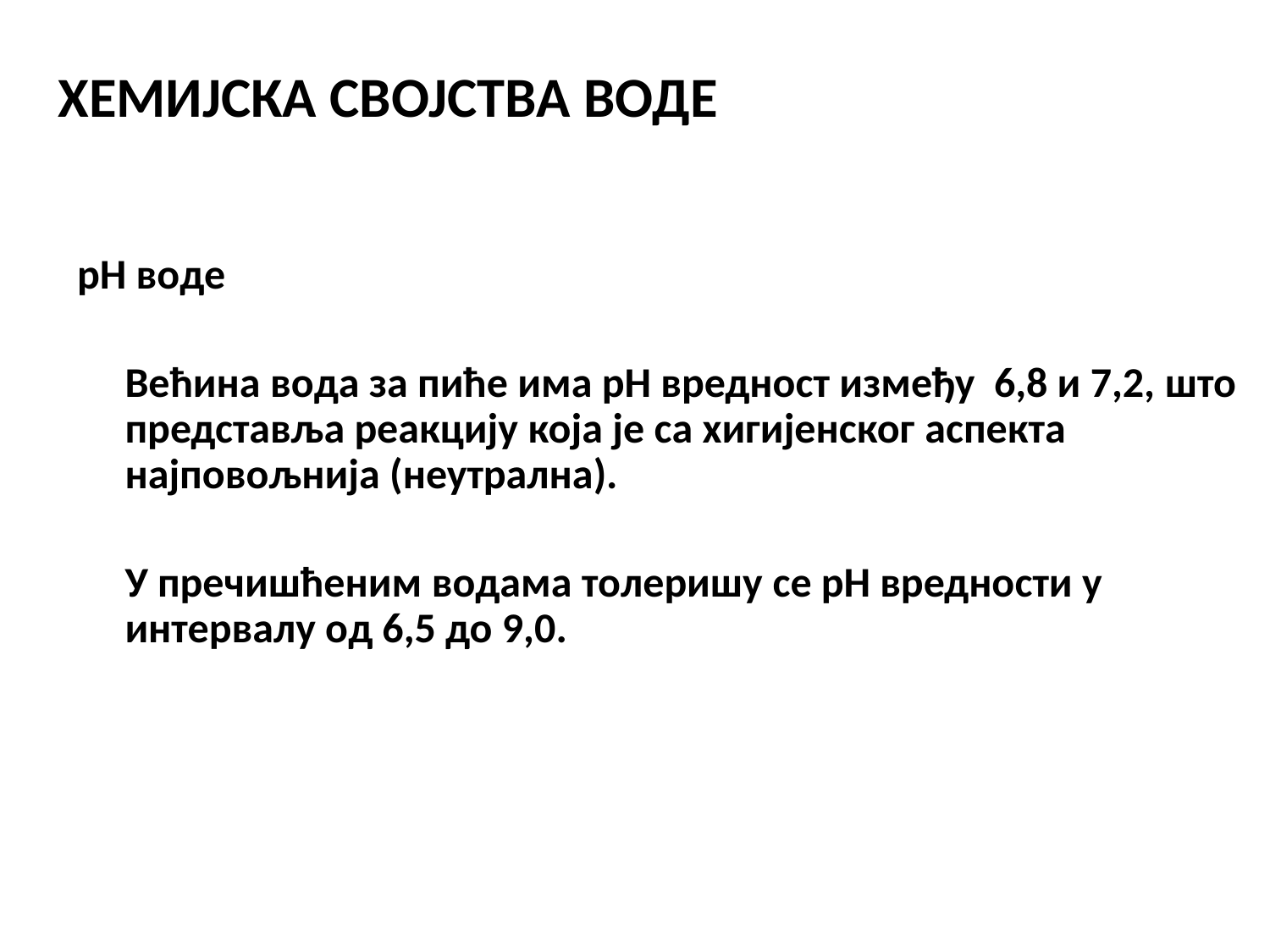

ХЕМИЈСКА СВОЈСТВА ВОДЕ
рН воде

	Већина вода за пиће има pH вредност између  6,8 и 7,2, што представља реакцију која је са хигијенског аспекта најповољнија (неутрална).

	У пречишћеним водама толеришу се pH вредности у интервалу од 6,5 до 9,0.